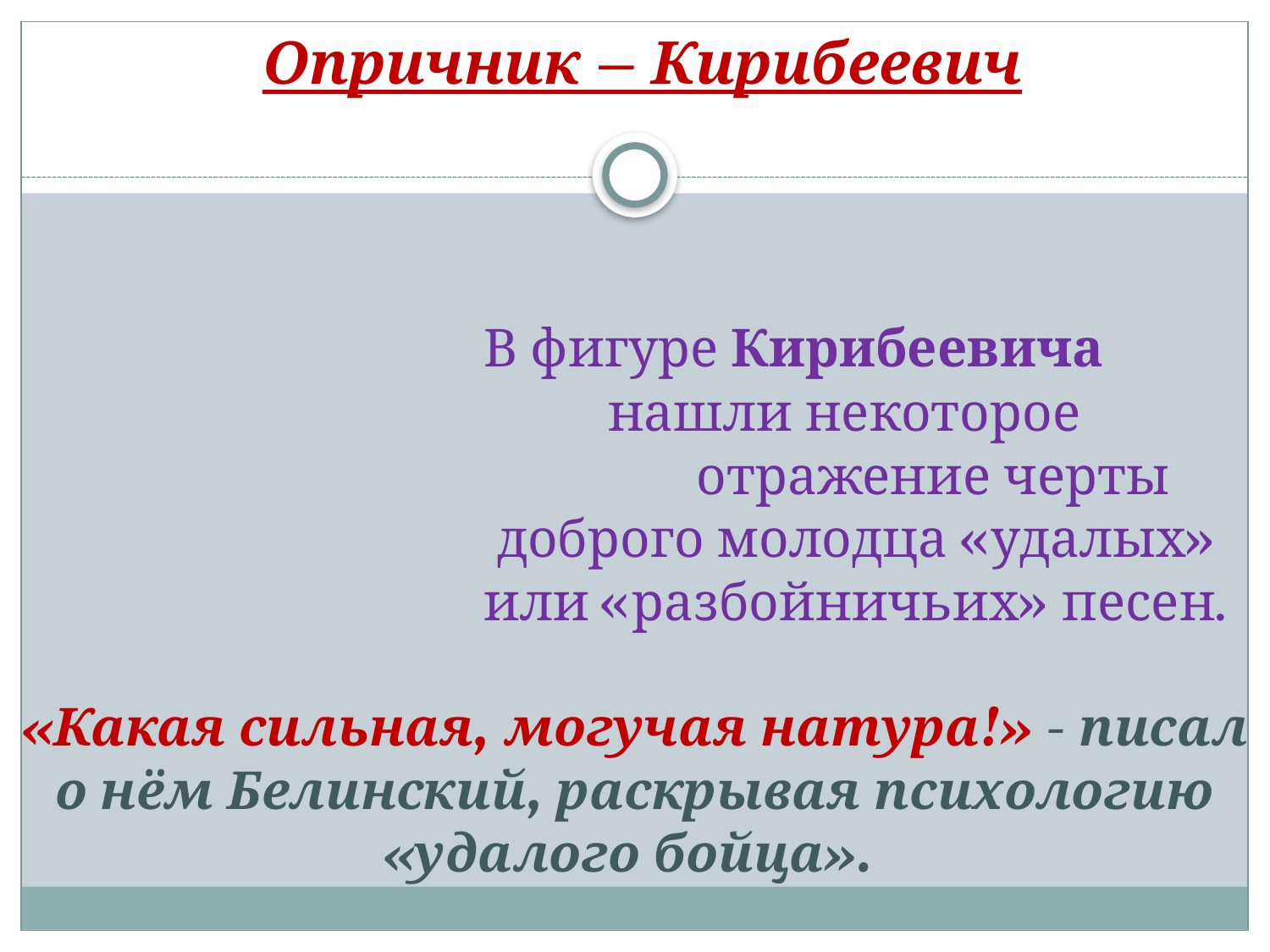

# Опричник – Кирибеевич В фигуре Кирибеевича нашли некоторое отражение черты доброго молодца «удалых» или «разбойничьих» песен. «Какая сильная, могучая натура!» - писал о нём Белинский, раскрывая психологию «удалого бойца».